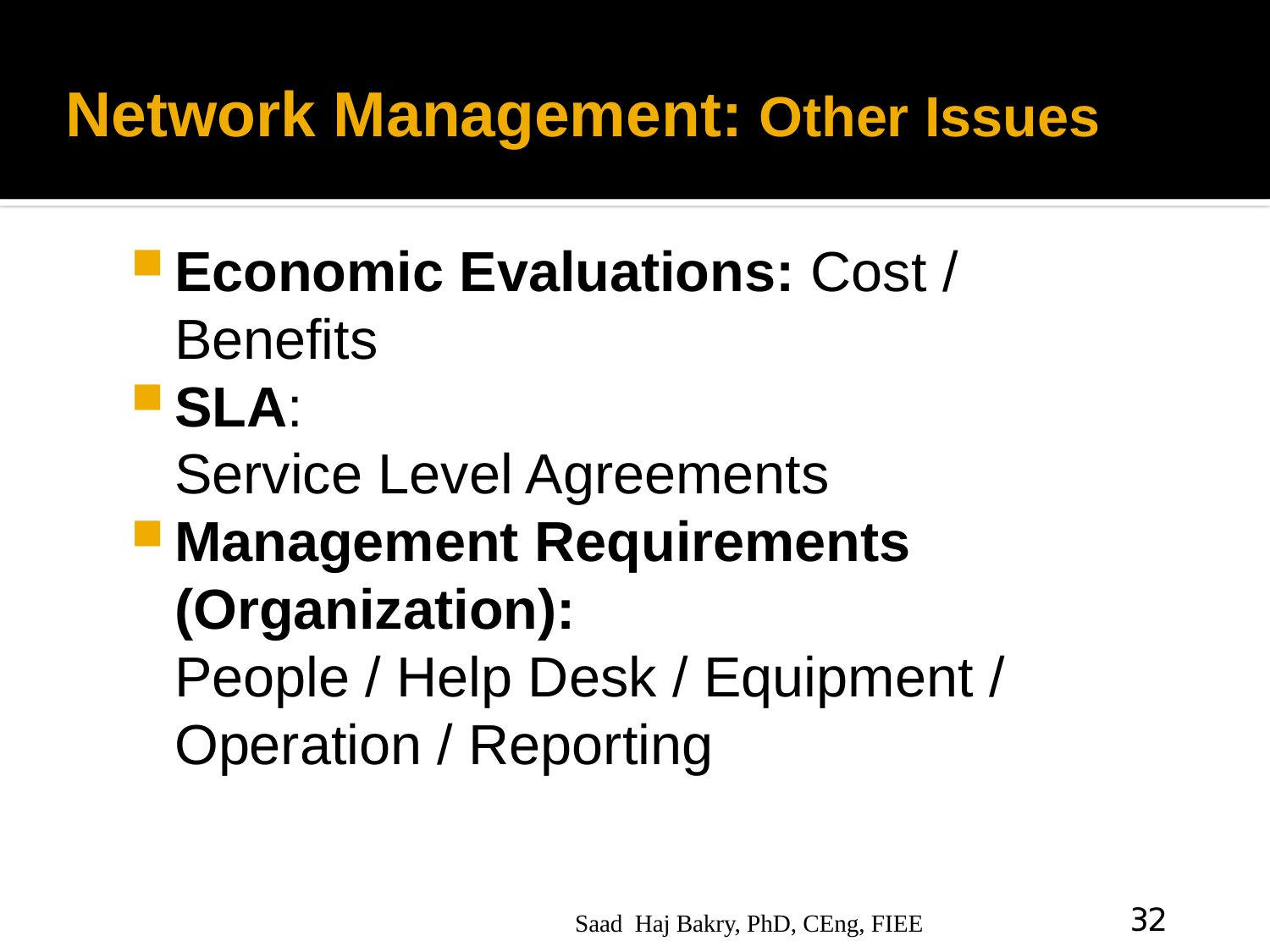

# Network Management: Other Issues
Economic Evaluations: Cost / Benefits
SLA:
	Service Level Agreements
Management Requirements (Organization):
	People / Help Desk / Equipment / Operation / Reporting
32
Saad  Haj Bakry, PhD, CEng, FIEE